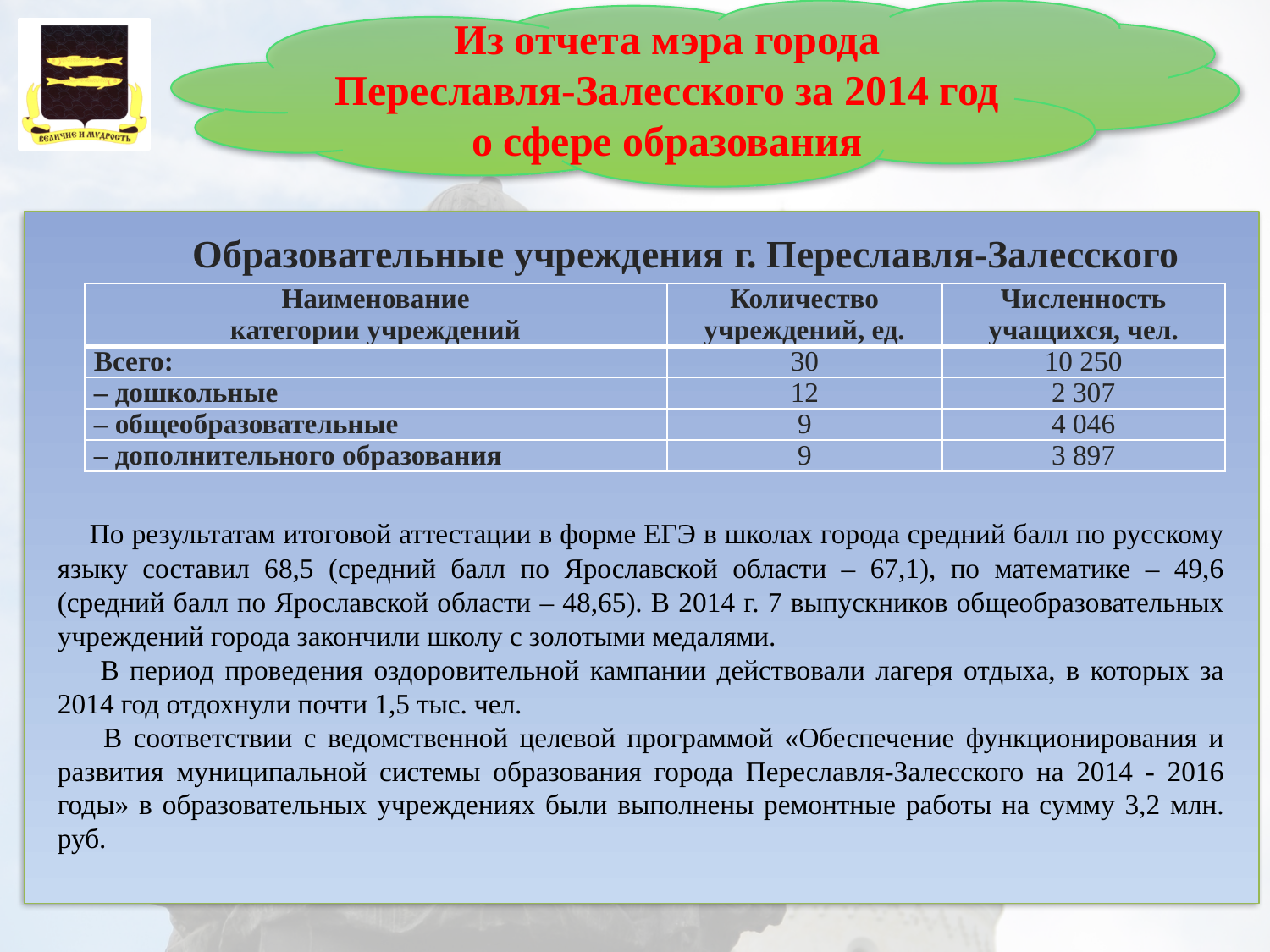

Из отчета мэра города Переславля-Залесского за 2014 год о сфере образования

Образовательные учреждения г. Переславля-Залесского
| Наименование категории учреждений | Количество учреждений, ед. | Численность учащихся, чел. |
| --- | --- | --- |
| Всего: | 30 | 10 250 |
| – дошкольные | 12 | 2 307 |
| – общеобразовательные | 9 | 4 046 |
| – дополнительного образования | 9 | 3 897 |
    По результатам итоговой аттестации в форме ЕГЭ в школах города средний балл по русскому языку составил 68,5 (средний балл по Ярославской области – 67,1), по математике – 49,6 (средний балл по Ярославской области – 48,65). В 2014 г. 7 выпускников общеобразовательных учреждений города закончили школу с золотыми медалями.
    В период проведения оздоровительной кампании действовали лагеря отдыха, в которых за 2014 год отдохнули почти 1,5 тыс. чел.
    В соответствии с ведомственной целевой программой «Обеспечение функционирования и развития муниципальной системы образования города Переславля-Залесского на 2014 - 2016 годы» в образовательных учреждениях были выполнены ремонтные работы на сумму 3,2 млн. руб.